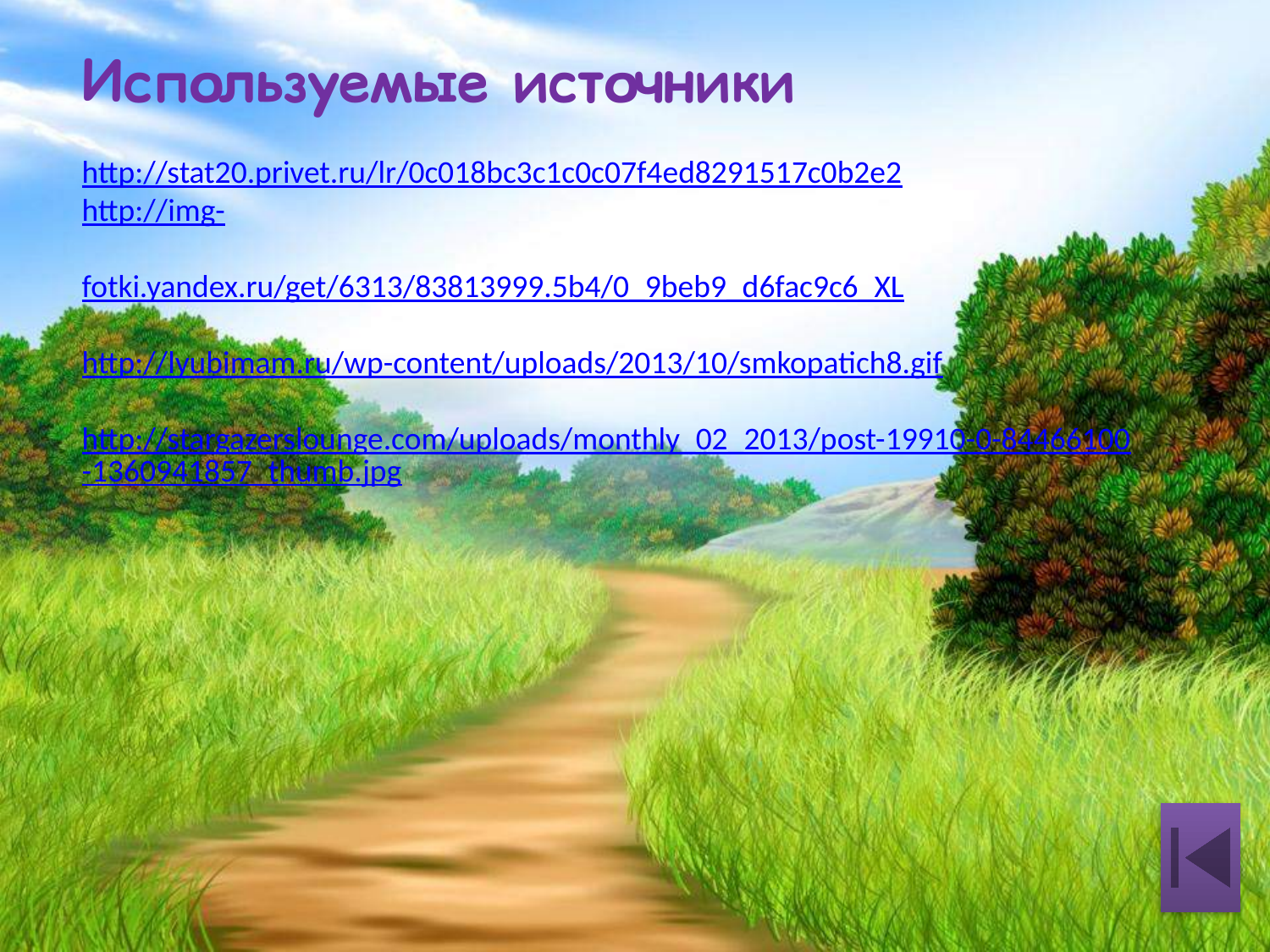

Используемые источники

http://stat20.privet.ru/lr/0c018bc3c1c0c07f4ed8291517c0b2e2
http://img-

fotki.yandex.ru/get/6313/83813999.5b4/0_9beb9_d6fac9c6_XL

http://lyubimam.ru/wp-content/uploads/2013/10/smkopatich8.gif

http://stargazerslounge.com/uploads/monthly_02_2013/post-19910-0-84466100-1360941857_thumb.jpg